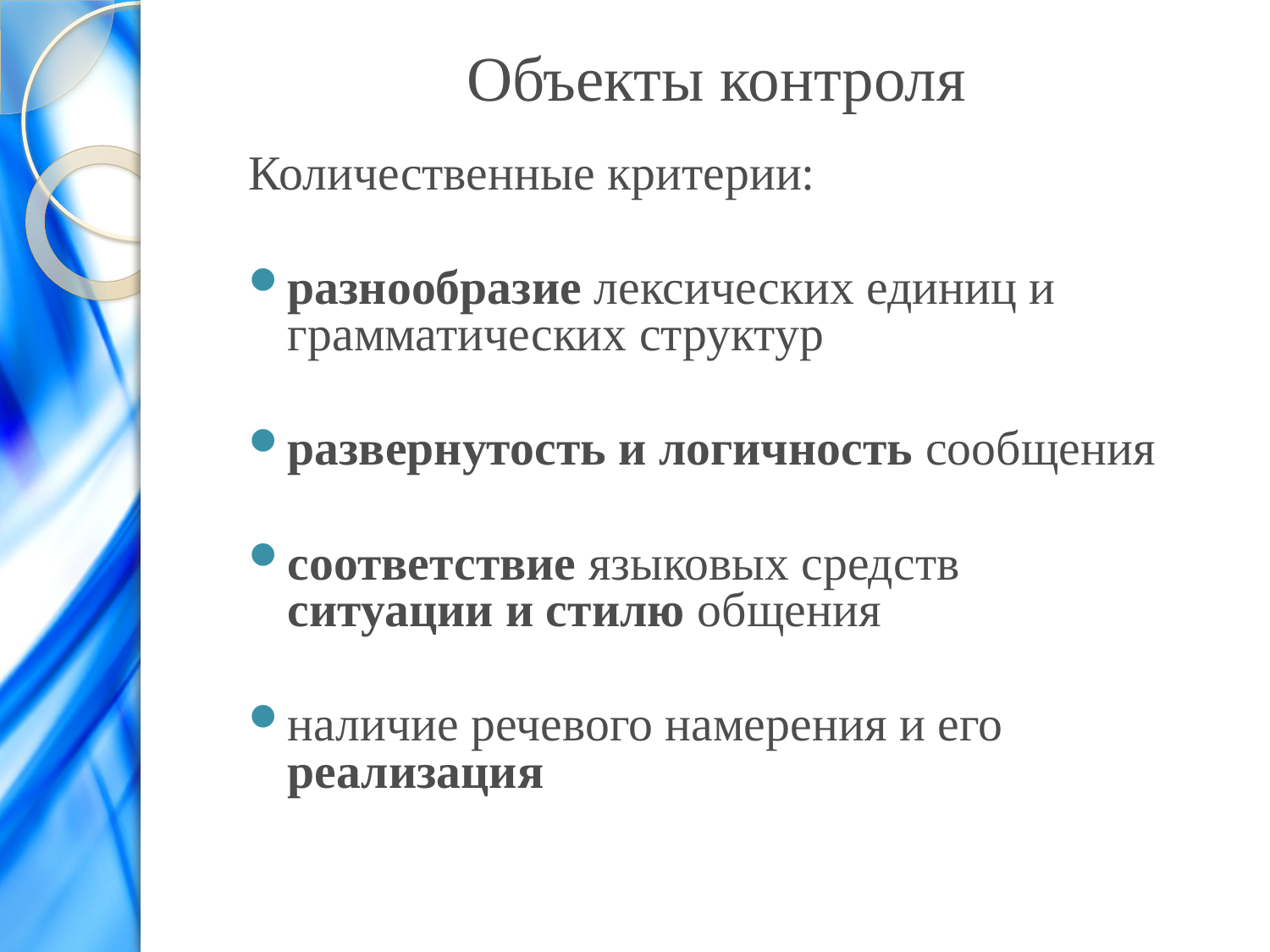

# Объекты контроля
Количественные критерии:

разнообразие лексических единиц и грамматических структур

развернутость и логичность сообщения

соответствие языковых средств ситуации и стилю общения

наличие речевого намерения и его реализация